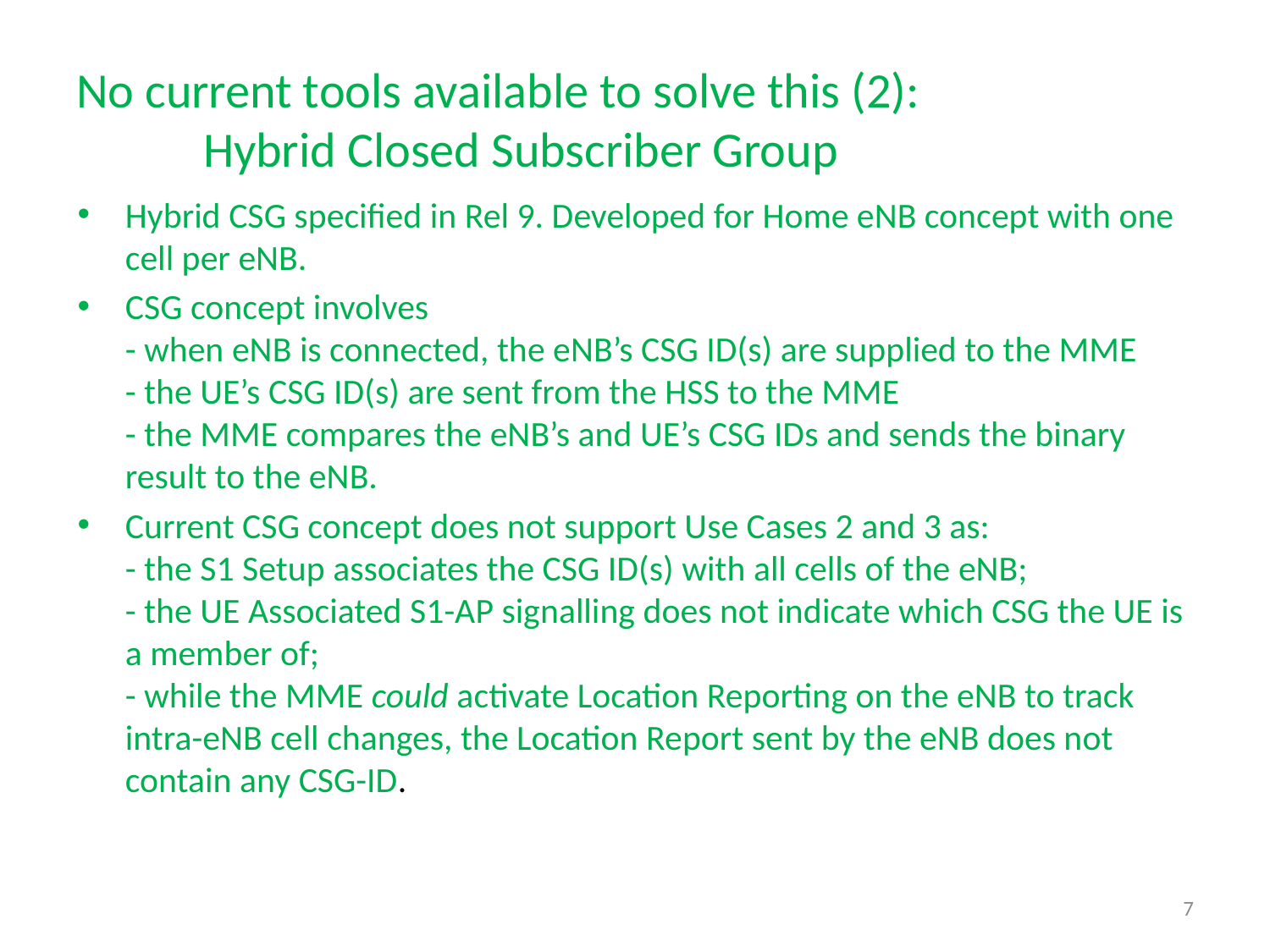

# No current tools available to solve this (2): Hybrid Closed Subscriber Group
Hybrid CSG specified in Rel 9. Developed for Home eNB concept with one cell per eNB.
CSG concept involves
- when eNB is connected, the eNB’s CSG ID(s) are supplied to the MME
- the UE’s CSG ID(s) are sent from the HSS to the MME
- the MME compares the eNB’s and UE’s CSG IDs and sends the binary result to the eNB.
Current CSG concept does not support Use Cases 2 and 3 as:
- the S1 Setup associates the CSG ID(s) with all cells of the eNB;
- the UE Associated S1-AP signalling does not indicate which CSG the UE is a member of;
- while the MME could activate Location Reporting on the eNB to track intra-eNB cell changes, the Location Report sent by the eNB does not contain any CSG-ID.

7